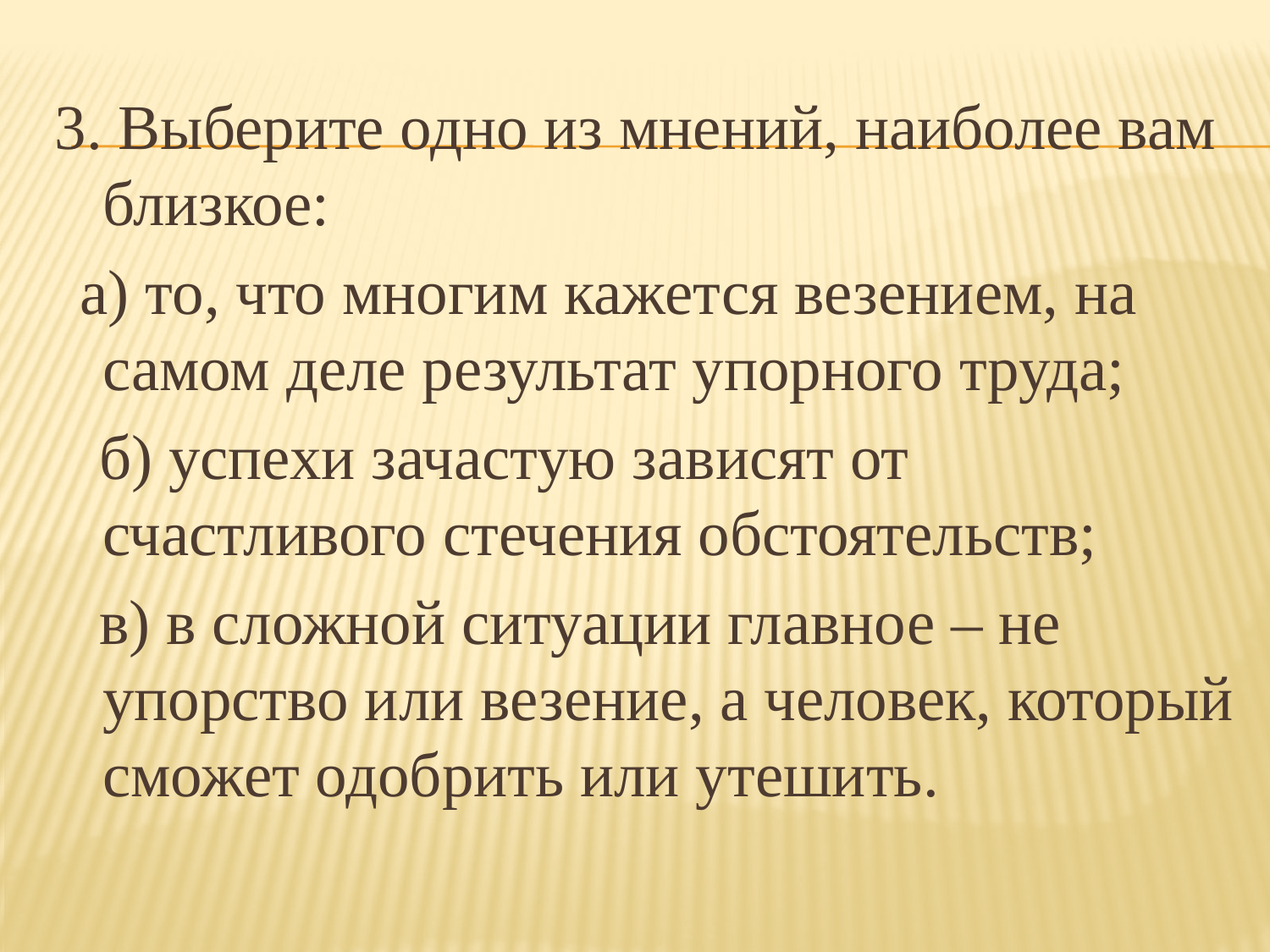

3. Выберите одно из мнений, наиболее вам близкое:
  а) то, что многим кажется везением, на самом деле результат упорного труда;
   б) успехи зачастую зависят от счастливого стечения обстоятельств;
   в) в сложной ситуации главное – не упорство или везение, а человек, который сможет одобрить или утешить.